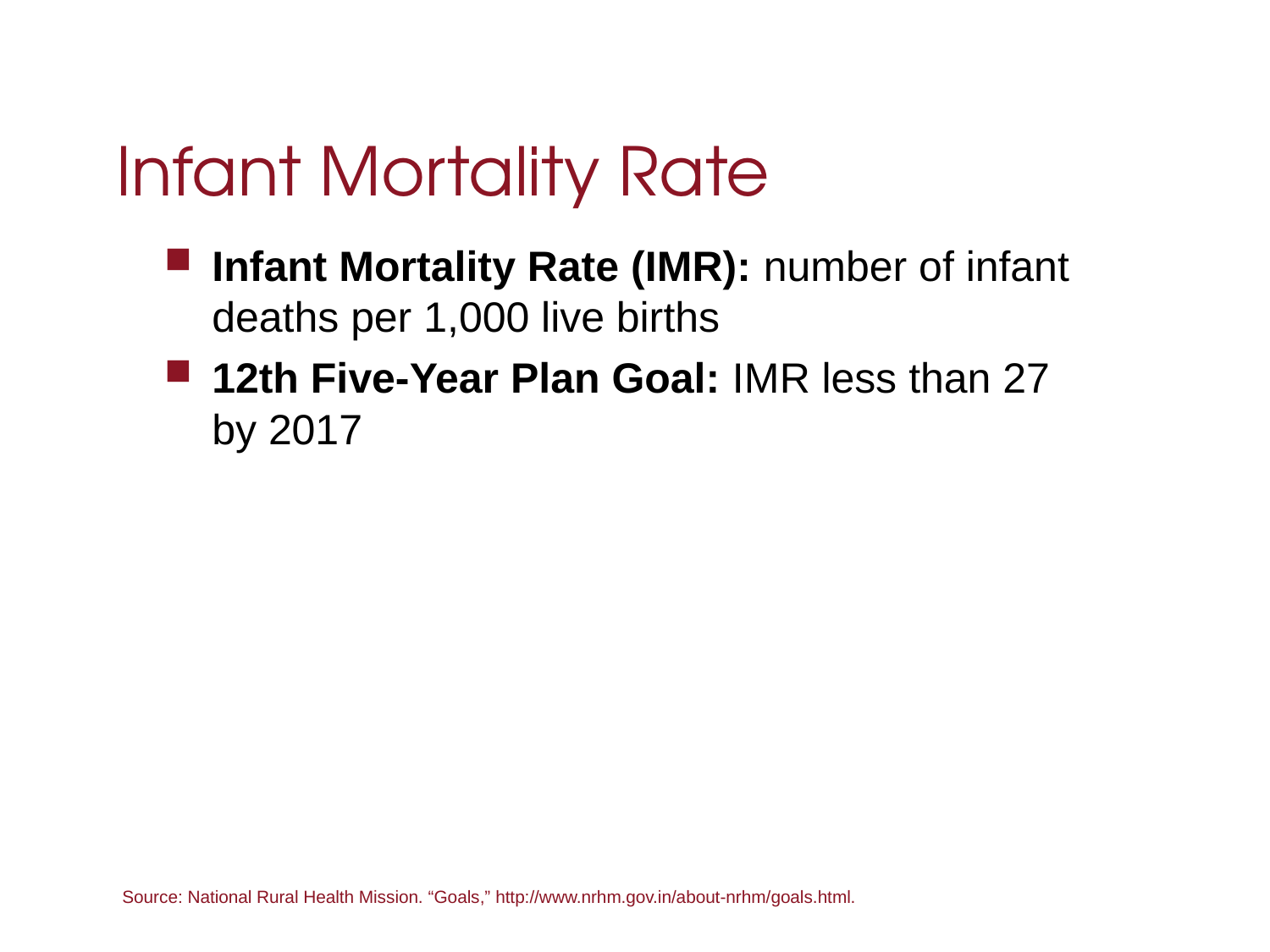

# Infant Mortality Rate
Infant Mortality Rate (IMR): number of infant deaths per 1,000 live births
12th Five-Year Plan Goal: IMR less than 27     by 2017

Source: National Rural Health Mission. “Goals,” http://www.nrhm.gov.in/about-nrhm/goals.html.